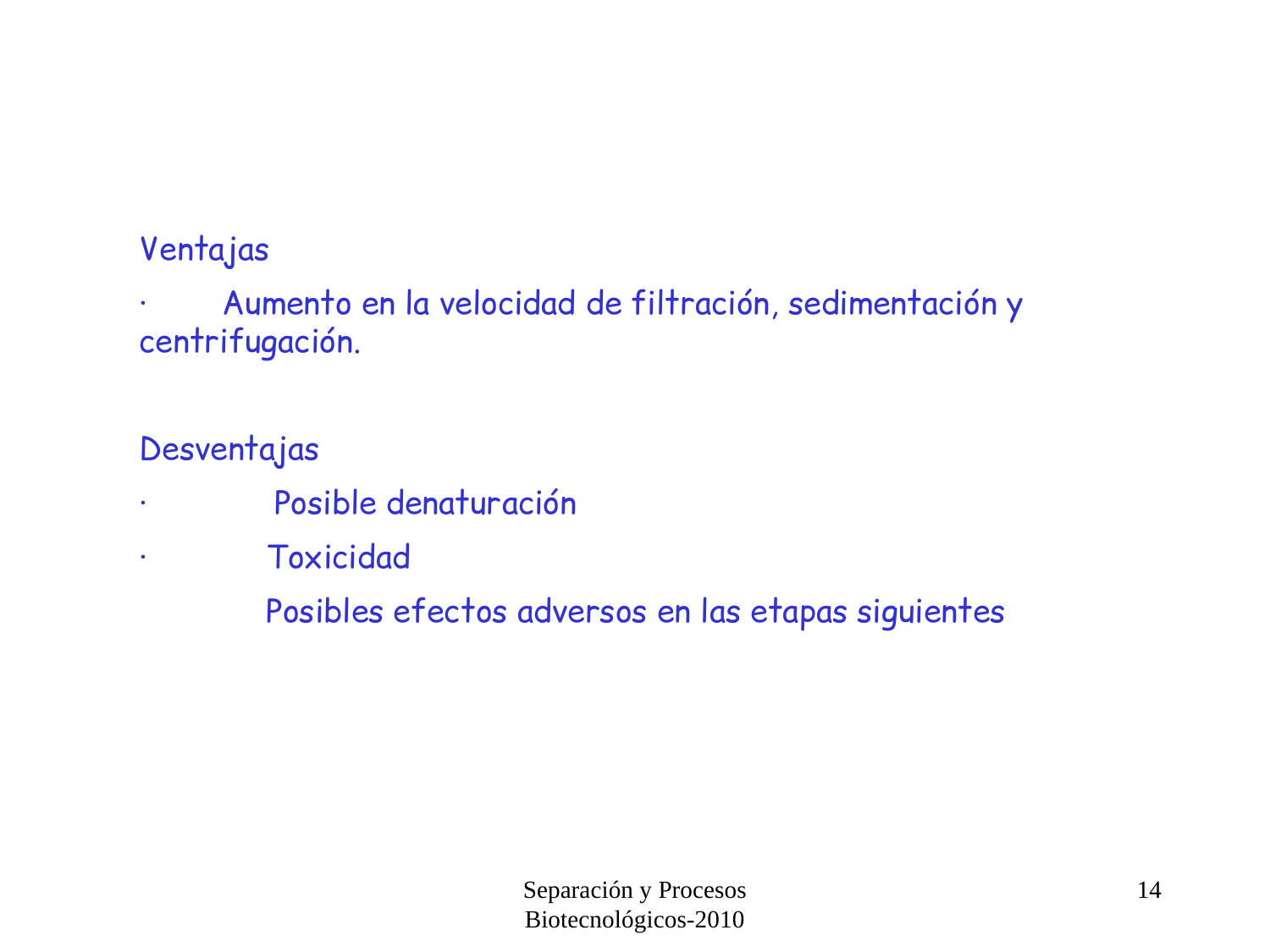

Ventajas
·        Aumento en la velocidad de filtración, sedimentación y centrifugación.

Desventajas
·      	 Posible denaturación
·       	Toxicidad
	Posibles efectos adversos en las etapas siguientes
Separación y Procesos Biotecnológicos-2010
14